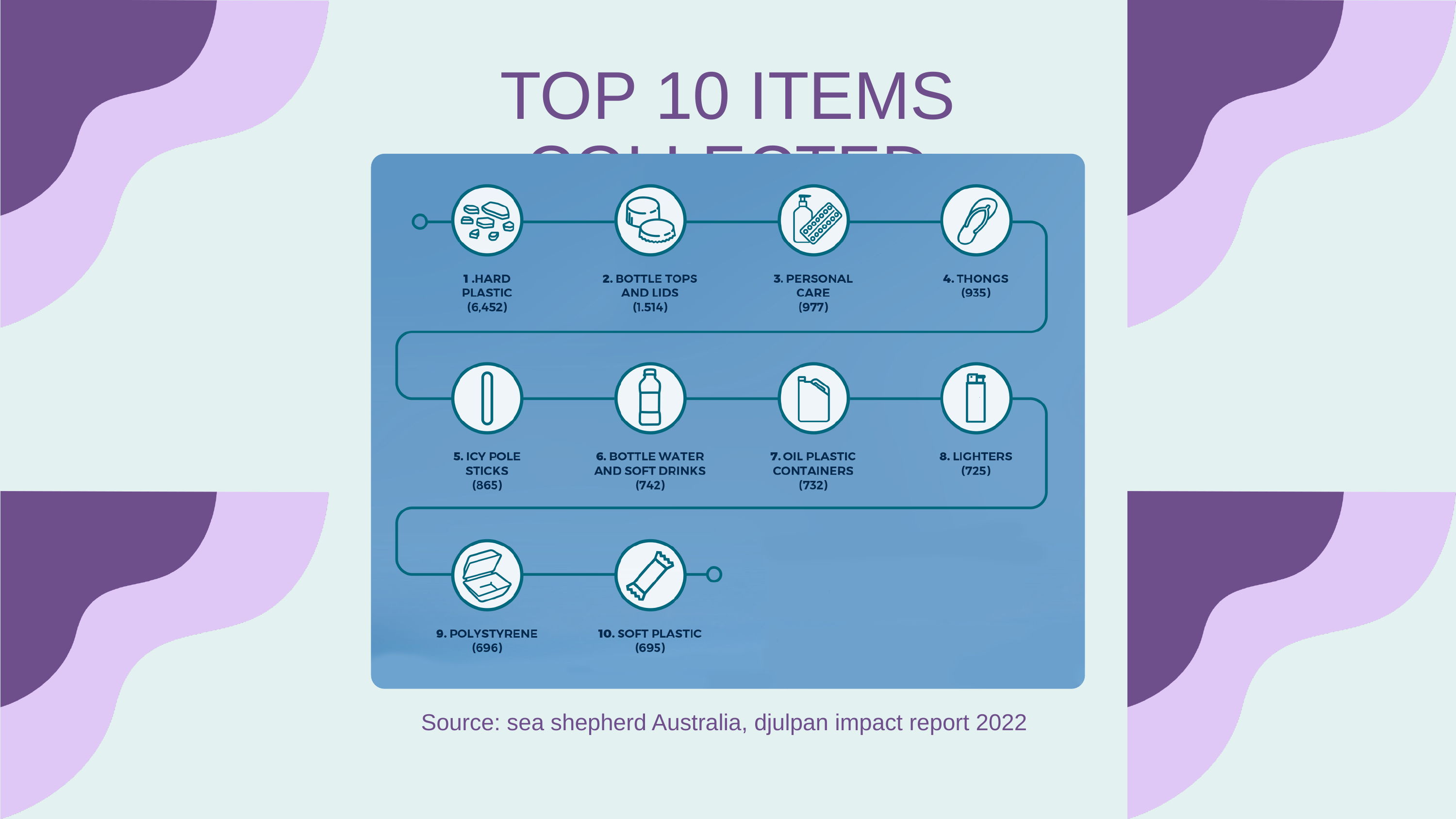

TOP 10 ITEMS COLLECTED

Source: sea shepherd Australia, djulpan impact report 2022